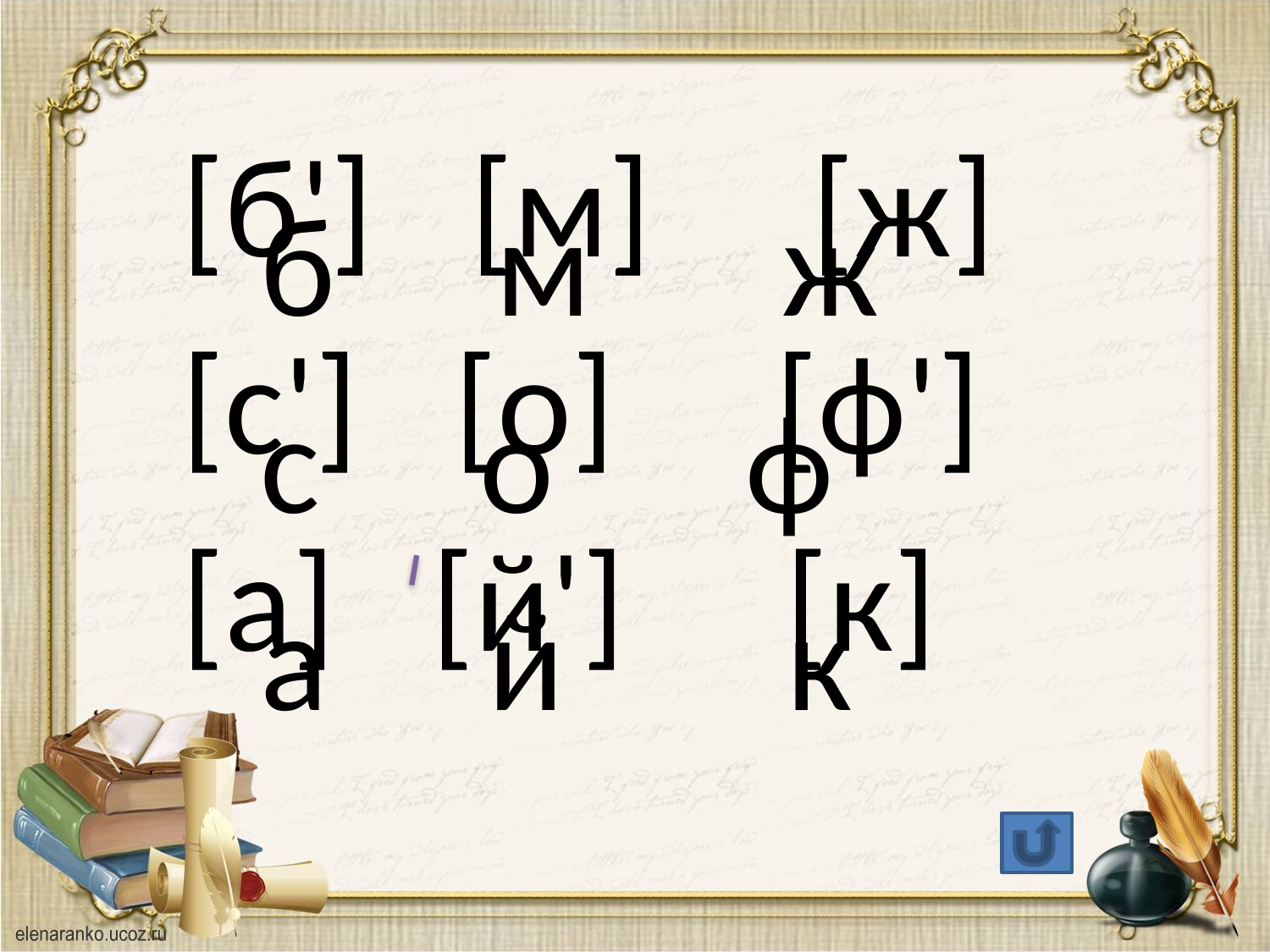

[б']   [м]     [ж]
[с']   [о]     [ф']
[а]   [й']     [к]

б     м      ж
с     о      ф
а     й       к